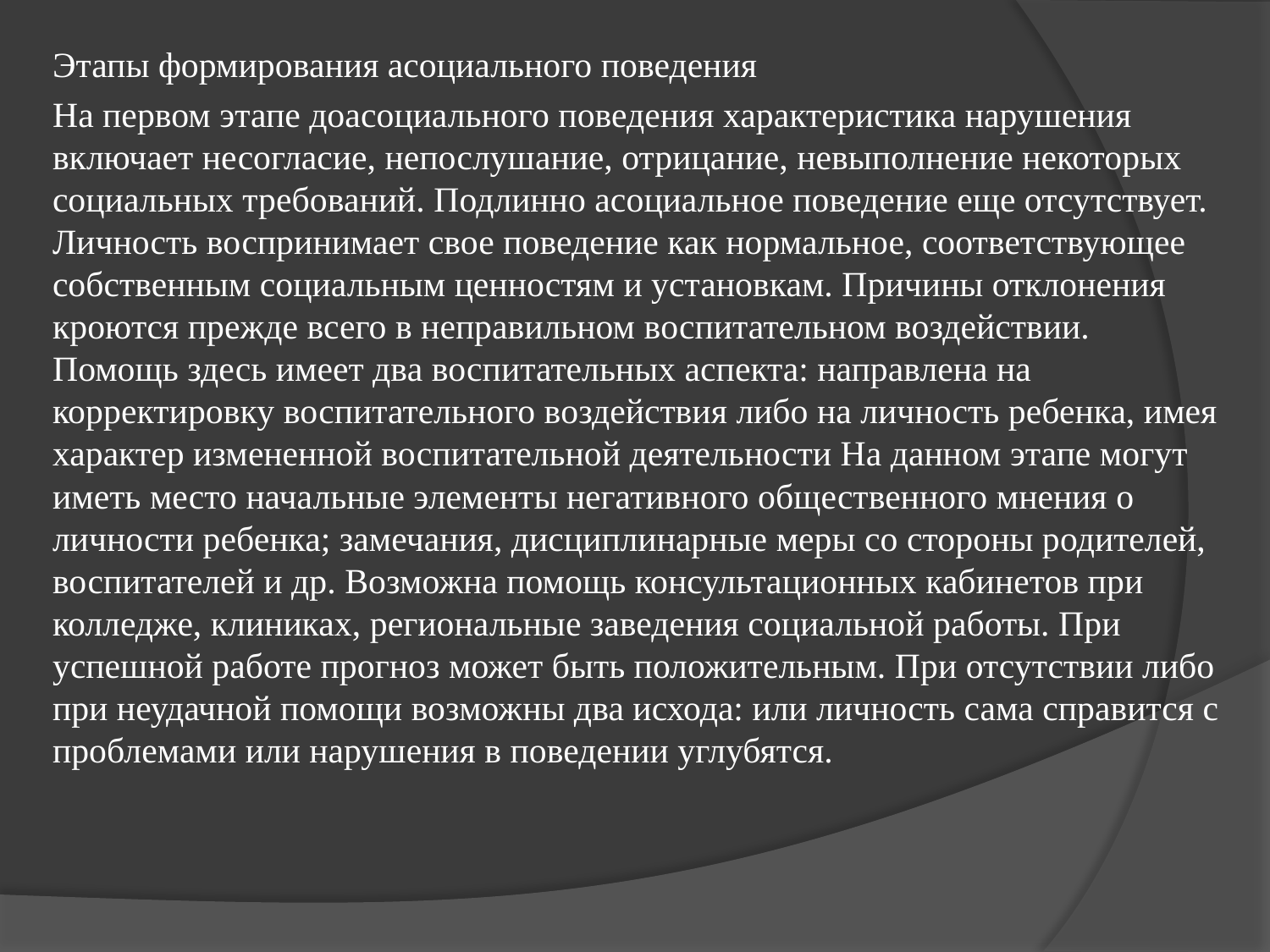

Этапы формирования асоциального поведения
На первом этапе доасоциального поведения характеристика нарушения включает несогласие, непослушание, отрицание, невыполнение некоторых социальных требований. Подлинно асоциальное поведение еще отсутствует. Личность воспринимает свое поведение как нормальное, соответствующее собственным социальным ценностям и установкам. Причины отклонения кроются прежде всего в неправильном воспитательном воздействии. Помощь здесь имеет два воспитательных аспекта: направлена на корректировку воспитательного воздействия либо на личность ребенка, имея характер измененной воспитательной деятельности На данном этапе могут иметь место начальные элементы негативного общественного мнения о личности ребенка; замечания, дисциплинарные меры со стороны родителей, воспитателей и др. Возможна помощь консультационных кабинетов при колледже, клиниках, региональные заведения социальной работы. При успешной работе прогноз может быть положительным. При отсутствии либо при неудачной помощи возможны два исхода: или личность сама справится с проблемами или нарушения в поведении углубятся.
#